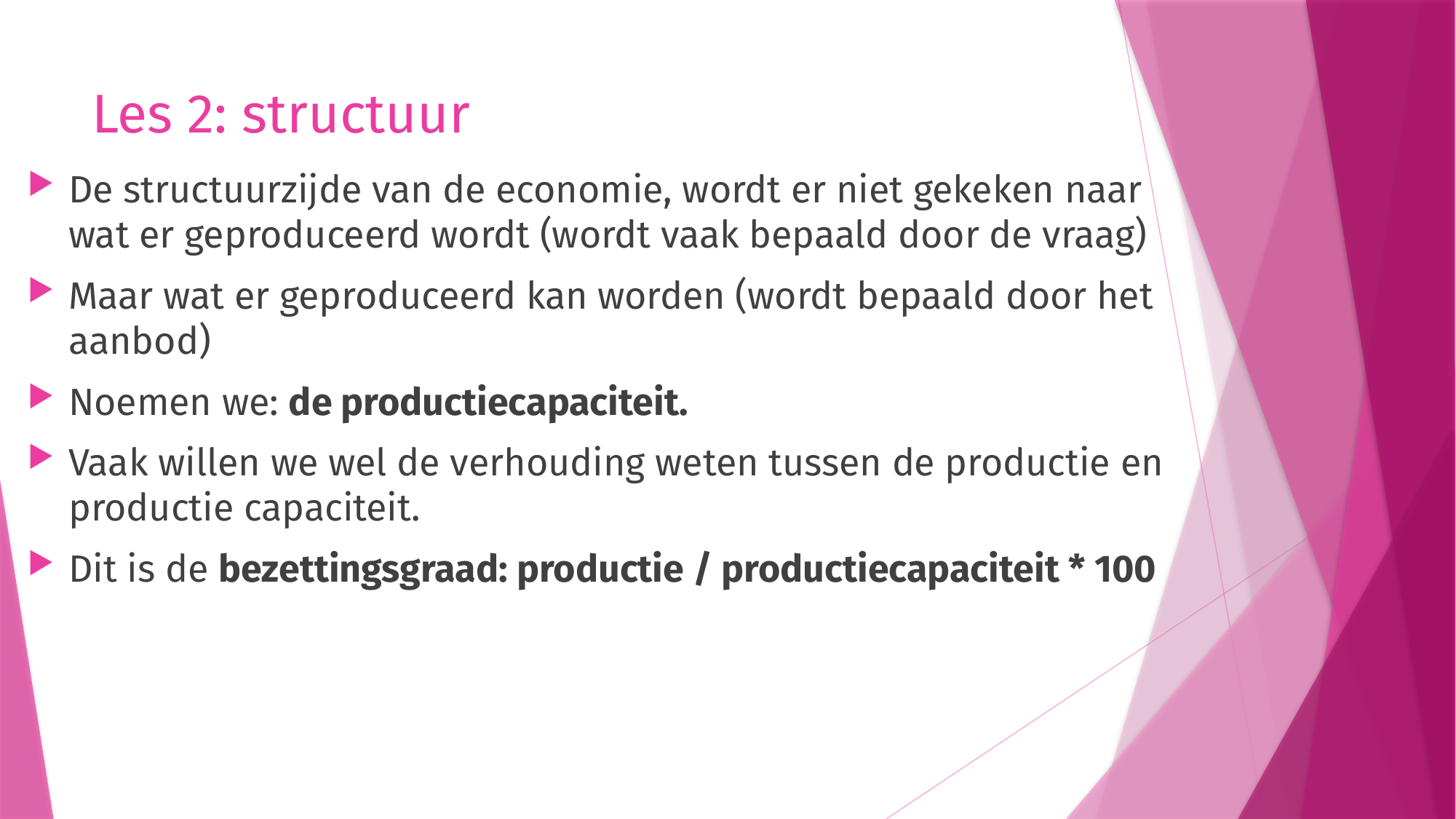

# Les 2: structuur
De structuurzijde van de economie, wordt er niet gekeken naar wat er geproduceerd wordt (wordt vaak bepaald door de vraag)
Maar wat er geproduceerd kan worden (wordt bepaald door het aanbod)
Noemen we: de productiecapaciteit.
Vaak willen we wel de verhouding weten tussen de productie en productie capaciteit.
Dit is de bezettingsgraad: productie / productiecapaciteit * 100